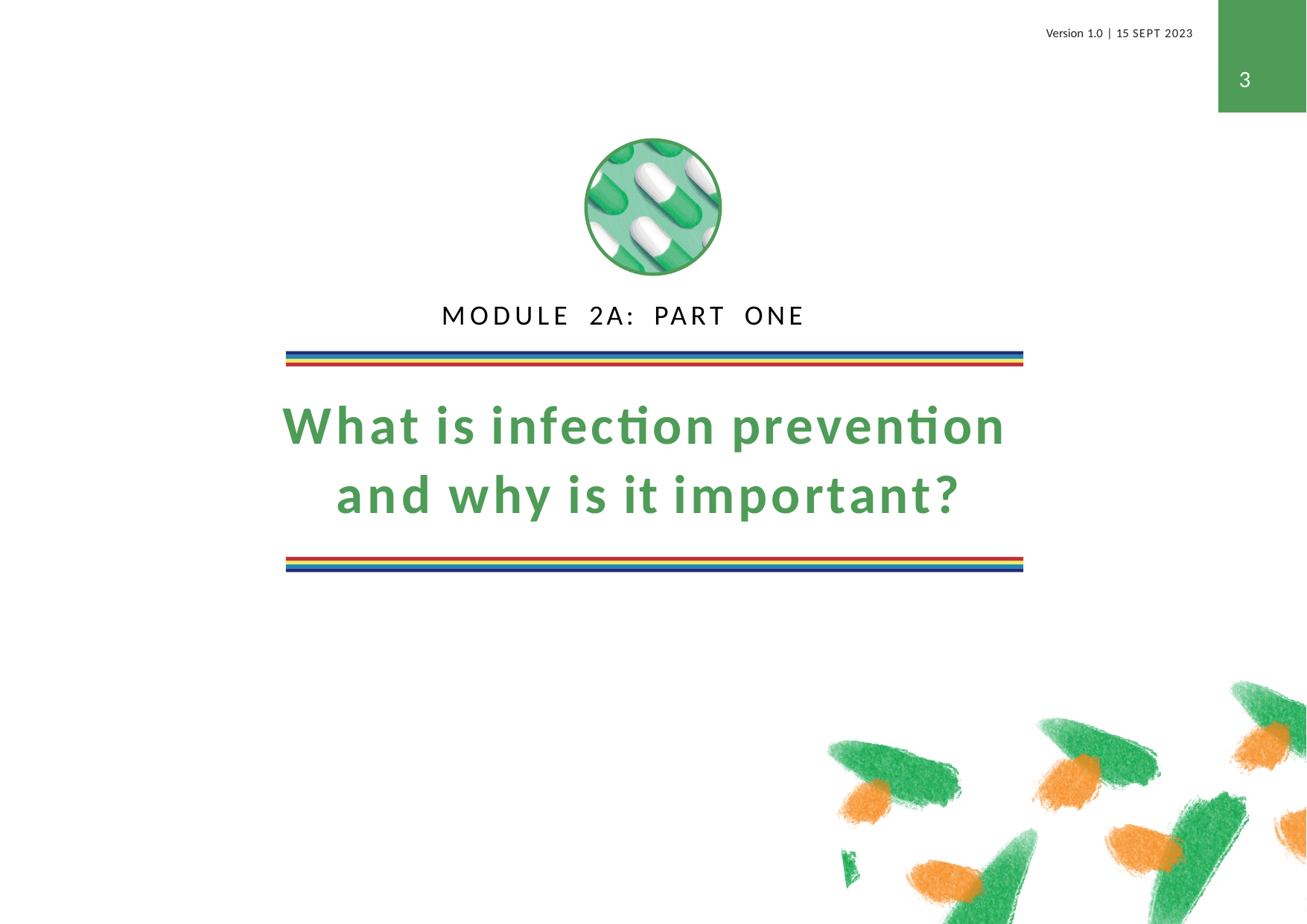

Version 1.0 | 15 SEPT 2023
3
MODULE  2A:  PART  ONE

What is infection prevention and why is it important?